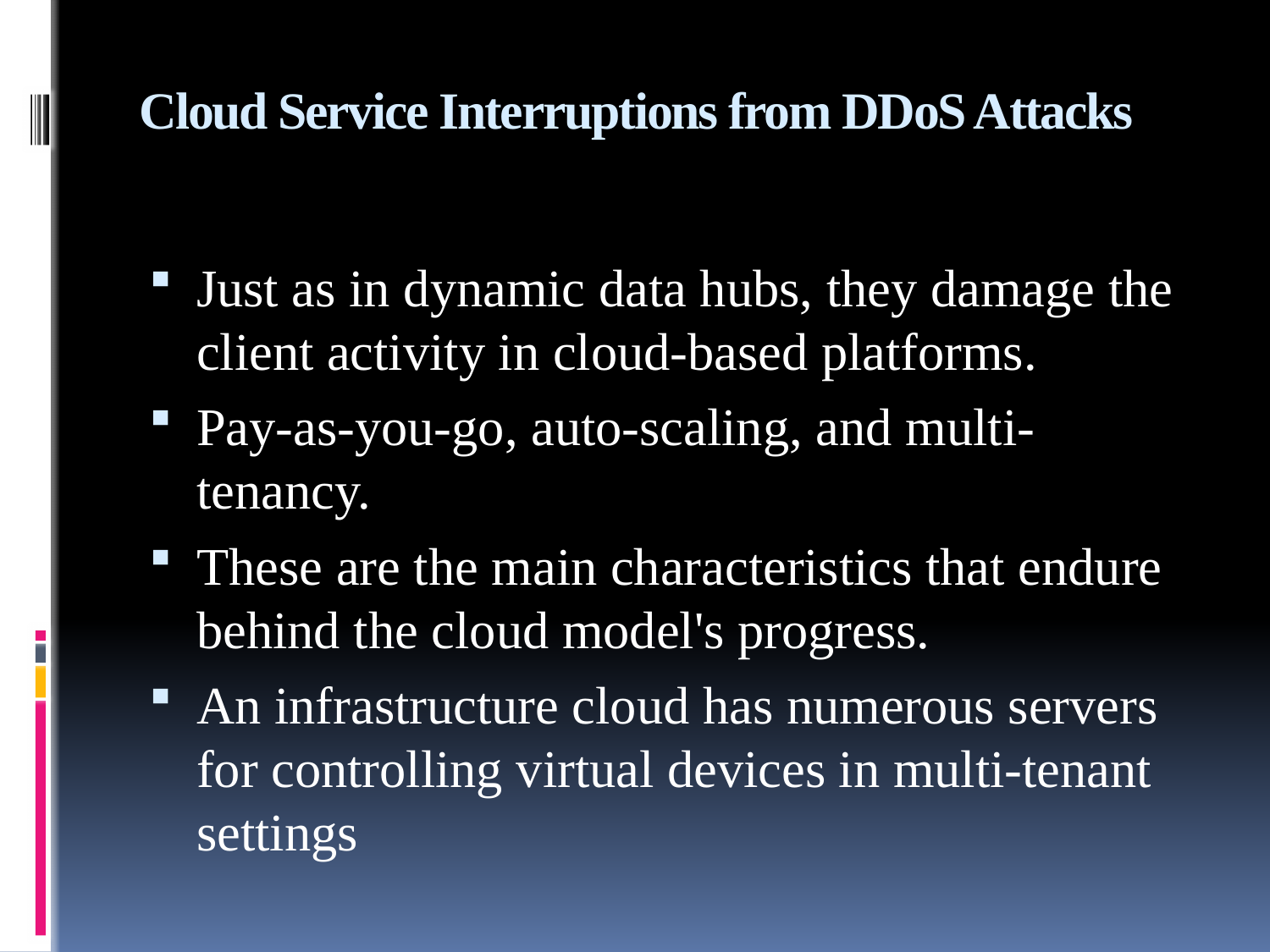

# Cloud Service Interruptions from DDoS Attacks
Just as in dynamic data hubs, they damage the client activity in cloud-based platforms.
Pay-as-you-go, auto-scaling, and multi-tenancy.
These are the main characteristics that endure behind the cloud model's progress.
An infrastructure cloud has numerous servers for controlling virtual devices in multi-tenant settings